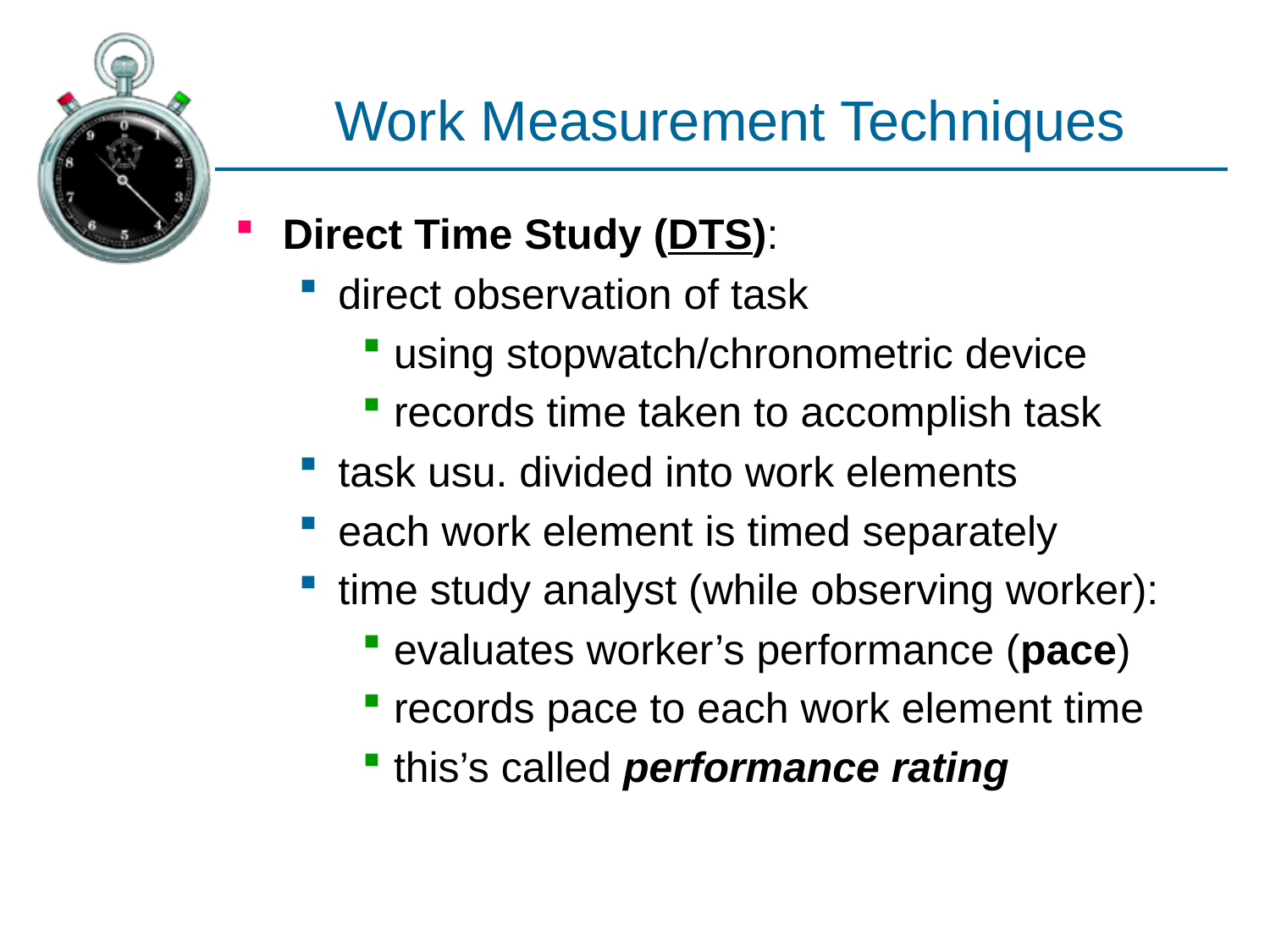

# Work Measurement Techniques
Direct Time Study (DTS):
direct observation of task
using stopwatch/chronometric device
records time taken to accomplish task
task usu. divided into work elements
each work element is timed separately
time study analyst (while observing worker):
evaluates worker’s performance (pace)
records pace to each work element time
this’s called performance rating